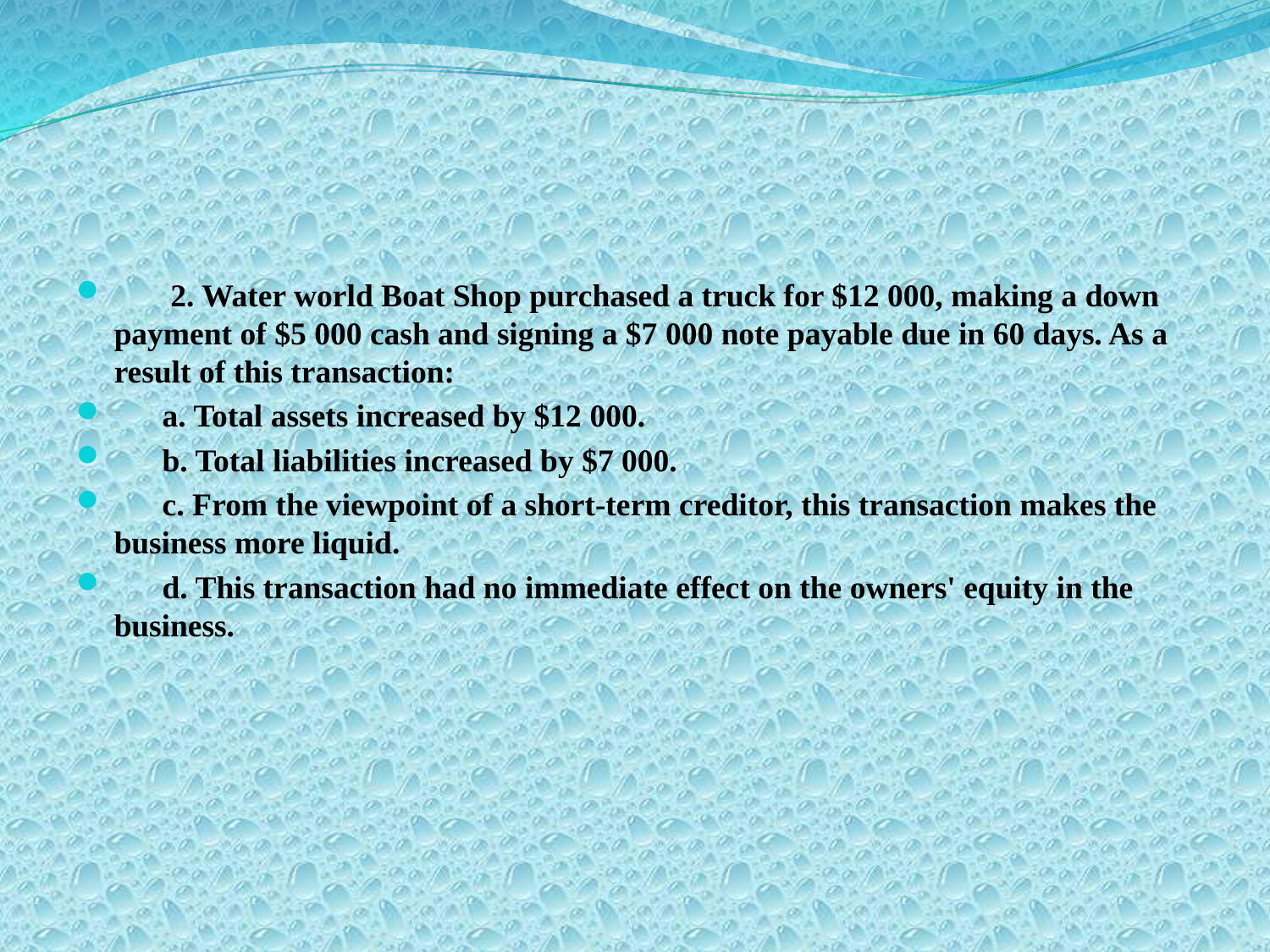

2. Water world Boat Shop purchased a truck for $12 000, making a down payment of $5 000 cash and signing a $7 000 note payable due in 60 days. As a result of this transaction:
      a. Total assets increased by $12 000.
      b. Total liabilities increased by $7 000.
      c. From the viewpoint of a short-term creditor, this transaction makes the business more liquid.
      d. This transaction had no immediate effect on the owners' equity in the business.